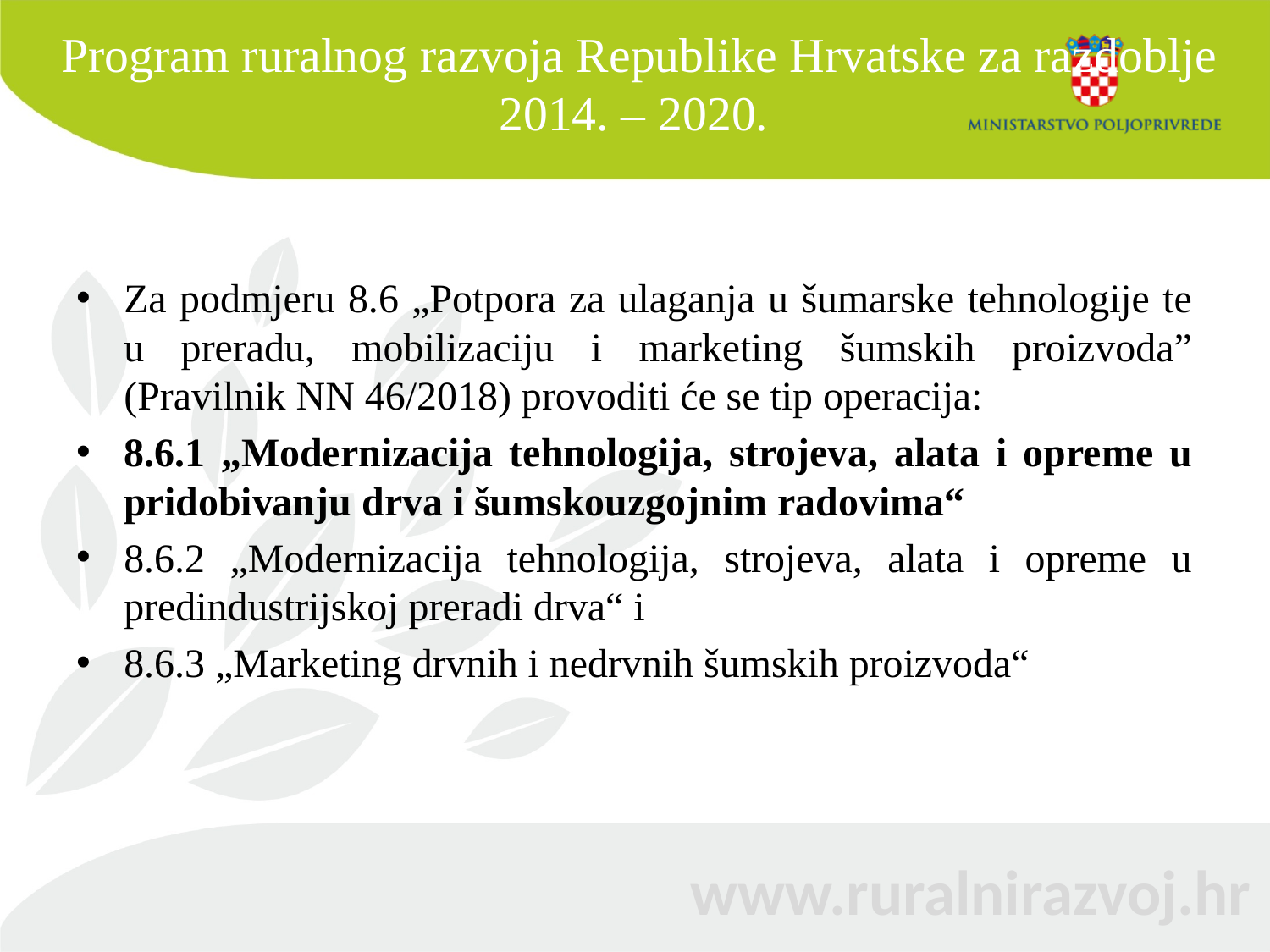

# Program ruralnog razvoja Republike Hrvatske za razdoblje 2014. – 2020.
Za podmjeru 8.6 „Potpora za ulaganja u šumarske tehnologije te u preradu, mobilizaciju i marketing šumskih proizvoda” (Pravilnik NN 46/2018) provoditi će se tip operacija:
8.6.1 „Modernizacija tehnologija, strojeva, alata i opreme u pridobivanju drva i šumskouzgojnim radovima“
8.6.2 „Modernizacija tehnologija, strojeva, alata i opreme u predindustrijskoj preradi drva“ i
8.6.3 „Marketing drvnih i nedrvnih šumskih proizvoda“